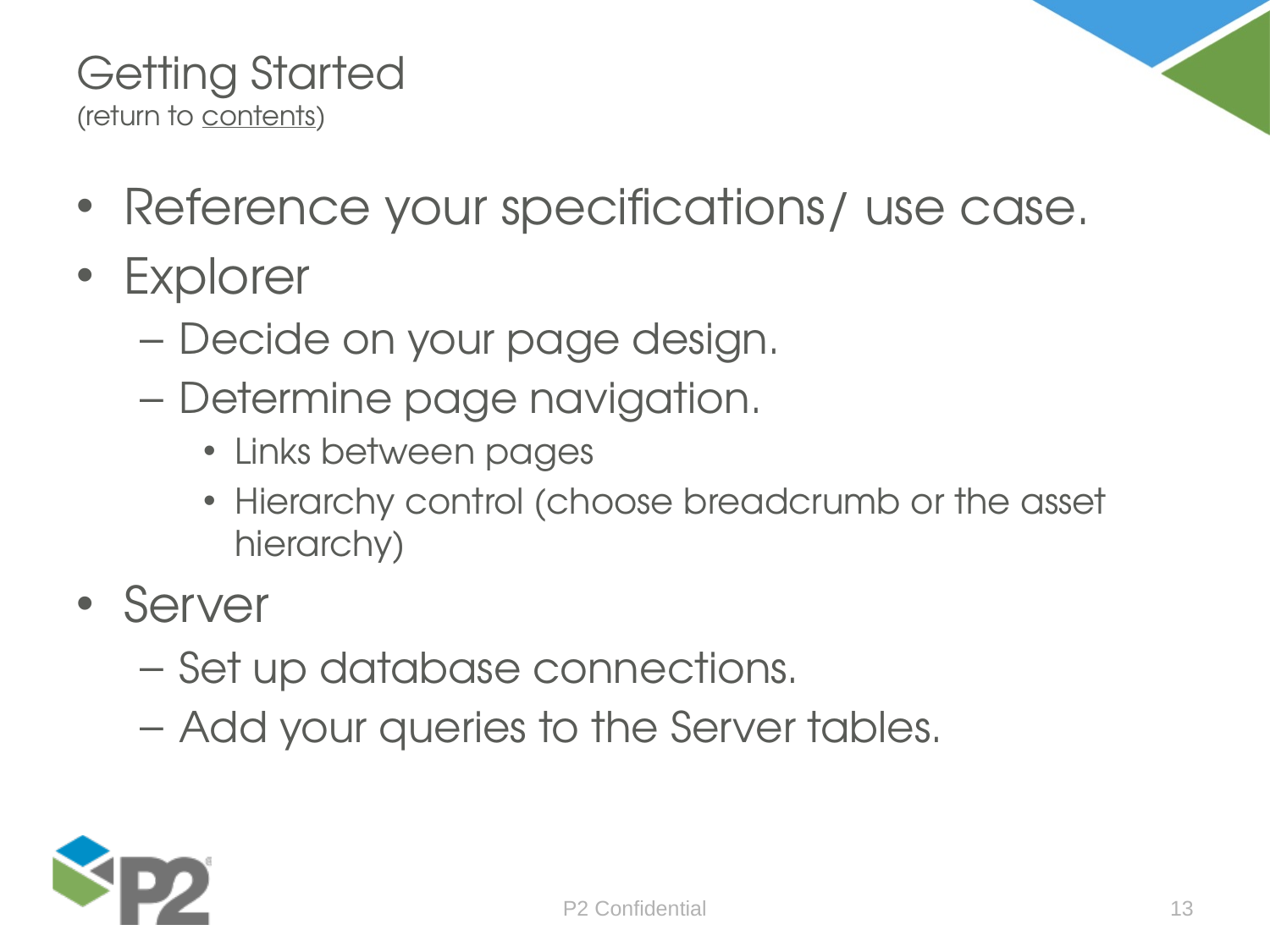

# Getting Started (return to contents)
Reference your specifications/ use case.
Explorer
Decide on your page design.
Determine page navigation.
Links between pages
Hierarchy control (choose breadcrumb or the asset hierarchy)
Server
Set up database connections.
Add your queries to the Server tables.

P2 Confidential
13